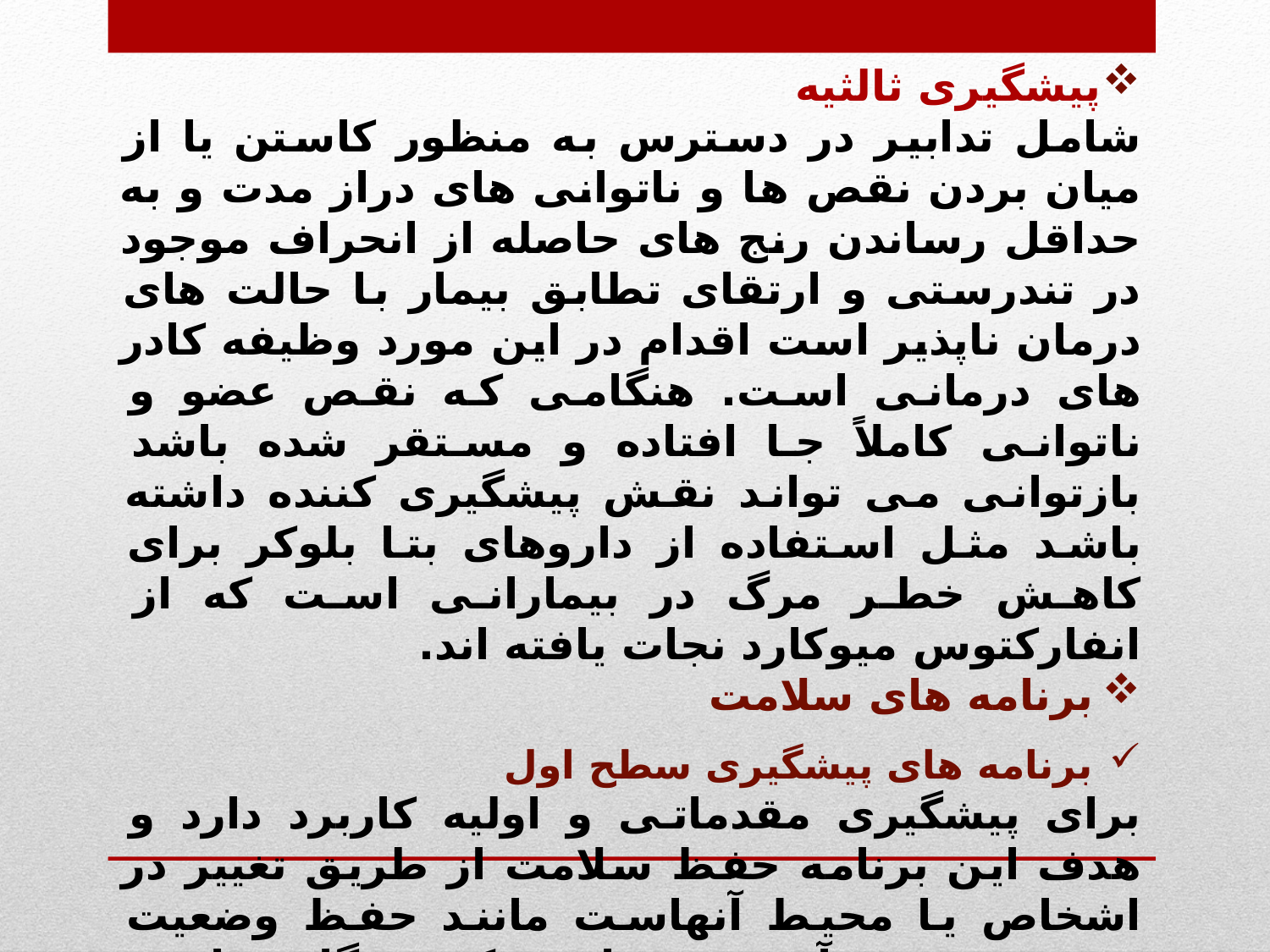

پیشگیری ثالثیه
شامل تدابیر در دسترس به منظور کاستن یا از میان بردن نقص ها و ناتوانی های دراز مدت و به حداقل رساندن رنج های حاصله از انحراف موجود در تندرستی و ارتقای تطابق بیمار با حالت های درمان ناپذیر است اقدام در این مورد وظیفه کادر های درمانی است. هنگامی که نقص عضو و ناتوانی کاملاً جا افتاده و مستقر شده باشد بازتوانی می تواند نقش پیشگیری کننده داشته باشد مثل استفاده از داروهای بتا بلوکر برای کاهش خطر مرگ در بیمارانی است که از انفارکتوس میوکارد نجات یافته اند.
برنامه های سلامت

برنامه های پیشگیری سطح اول
برای پیشگیری مقدماتی و اولیه کاربرد دارد و هدف این برنامه حفظ سلامت از طریق تغییر در اشخاص یا محیط آنهاست مانند حفظ وضعیت تغذیه خوب – آموزش برای ترک سیگار – ایمن سازی علیه بیماریهای عقونی – بی خطر کردن محیط زیست و کار افراد